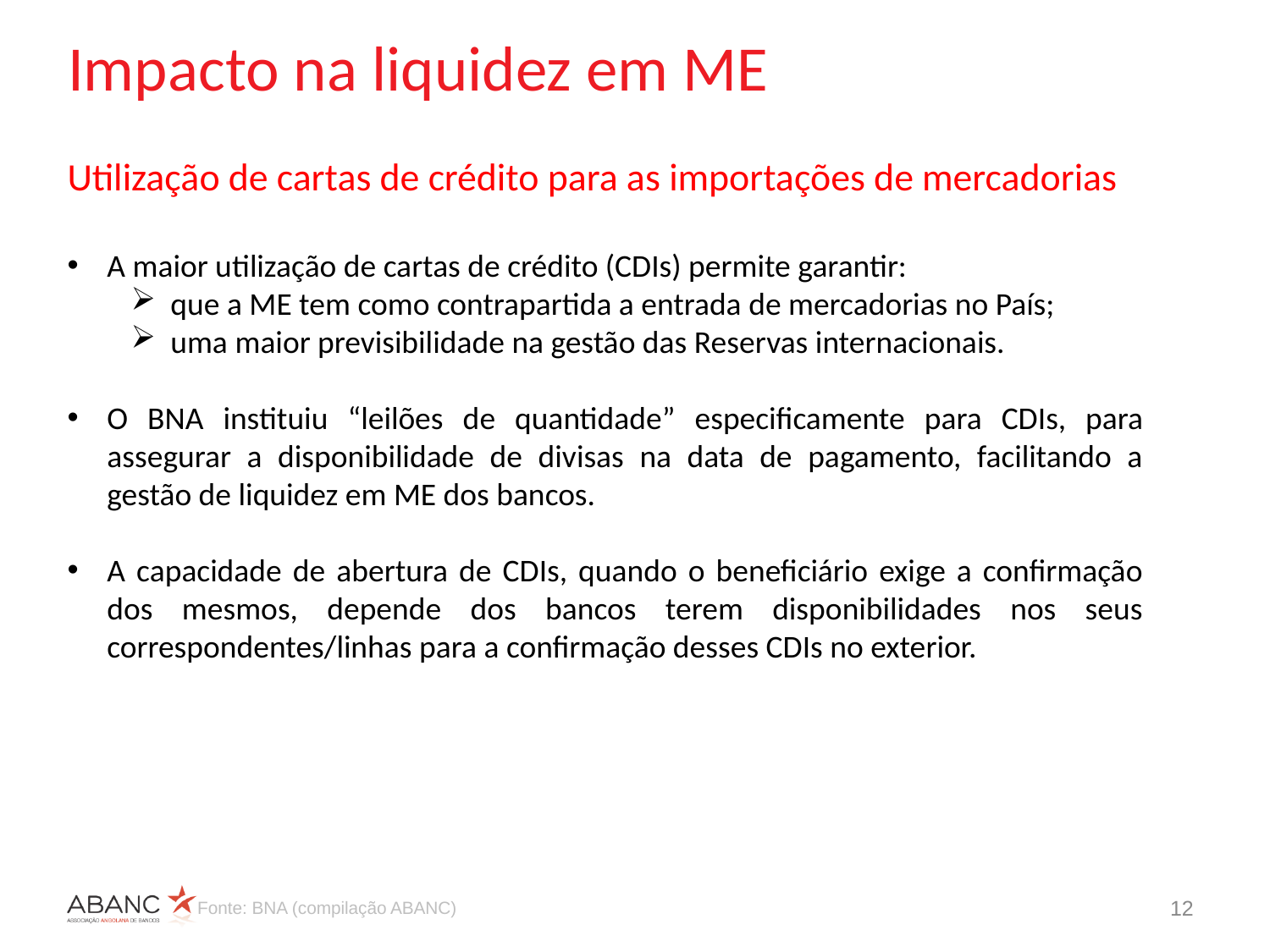

Impacto na liquidez em ME
Utilização de cartas de crédito para as importações de mercadorias

A maior utilização de cartas de crédito (CDIs) permite garantir:
que a ME tem como contrapartida a entrada de mercadorias no País;
uma maior previsibilidade na gestão das Reservas internacionais.

O BNA instituiu “leilões de quantidade” especificamente para CDIs, para assegurar a disponibilidade de divisas na data de pagamento, facilitando a gestão de liquidez em ME dos bancos.

A capacidade de abertura de CDIs, quando o beneficiário exige a confirmação dos mesmos, depende dos bancos terem disponibilidades nos seus correspondentes/linhas para a confirmação desses CDIs no exterior.

12
Fonte: BNA (compilação ABANC)